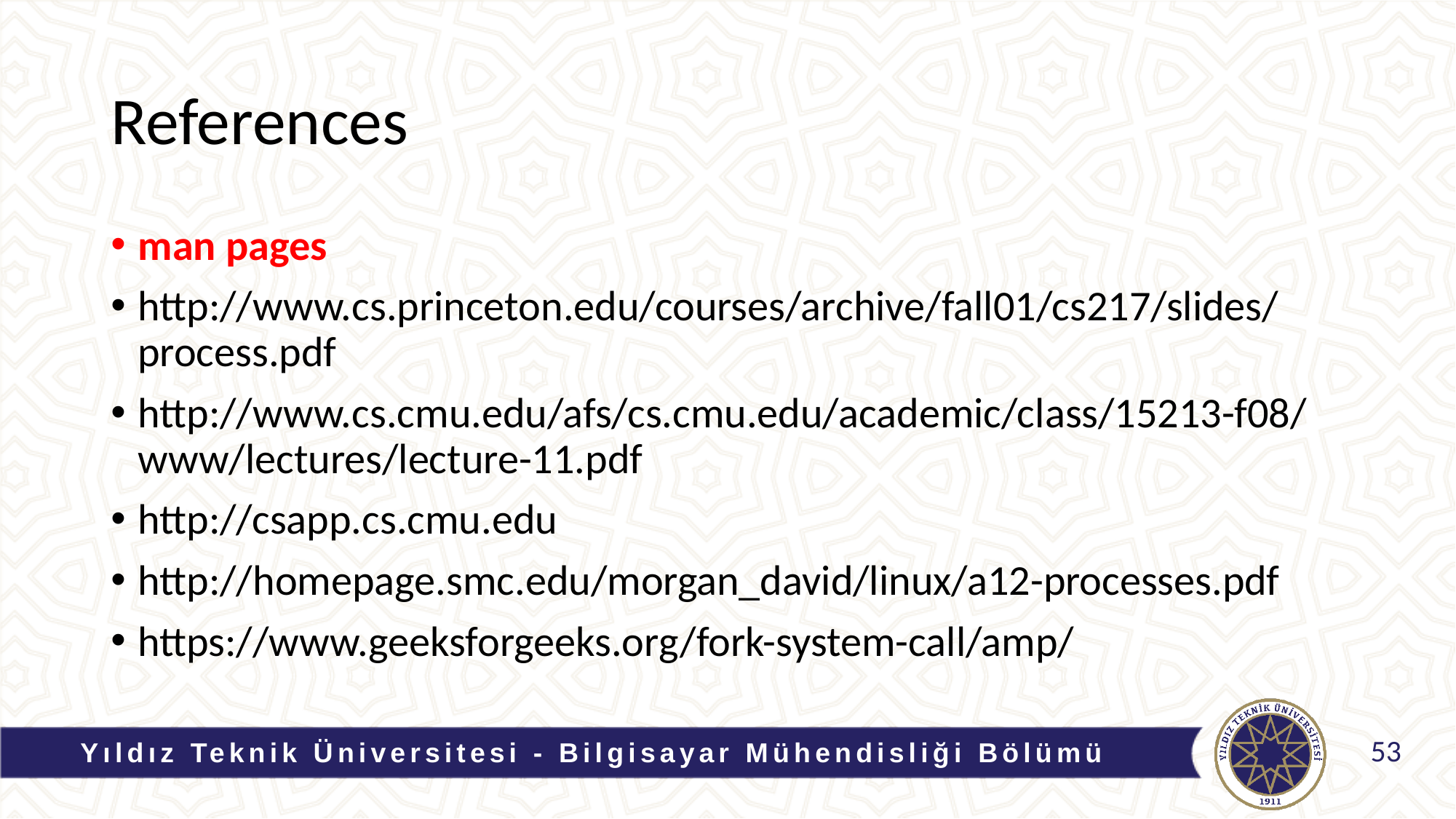

References
man pages
http://www.cs.princeton.edu/courses/archive/fall01/cs217/slides/process.pdf
http://www.cs.cmu.edu/afs/cs.cmu.edu/academic/class/15213-f08/www/lectures/lecture-11.pdf
http://csapp.cs.cmu.edu
http://homepage.smc.edu/morgan_david/linux/a12-processes.pdf
https://www.geeksforgeeks.org/fork-system-call/amp/

Yıldız Teknik Üniversitesi - Bilgisayar Mühendisliği Bölümü
53